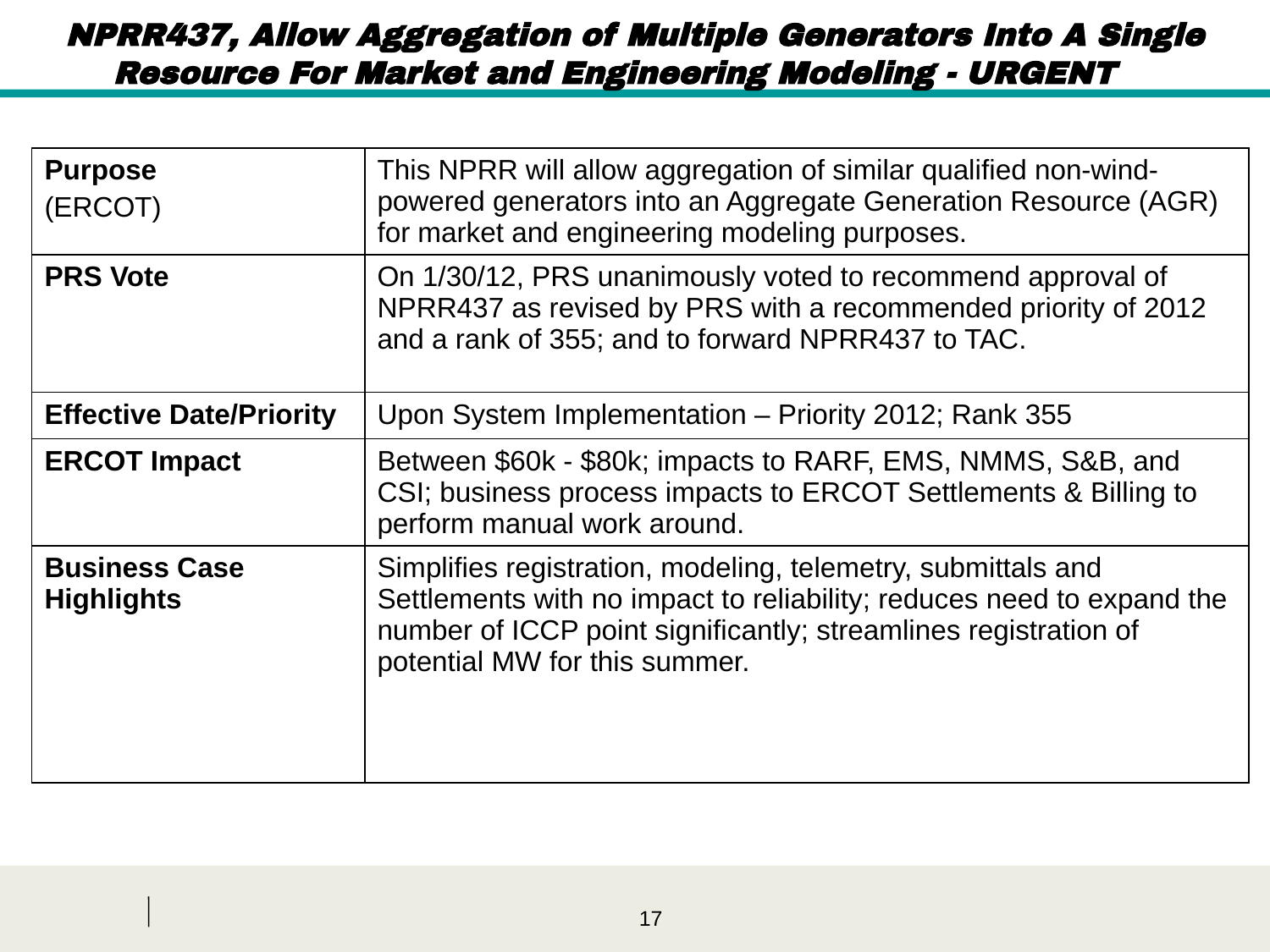

NPRR437, Allow Aggregation of Multiple Generators Into A Single Resource For Market and Engineering Modeling - Urgent
| Purpose (ERCOT) | This NPRR will allow aggregation of similar qualified non-wind-powered generators into an Aggregate Generation Resource (AGR) for market and engineering modeling purposes. |
| --- | --- |
| PRS Vote | On 1/30/12, PRS unanimously voted to recommend approval of NPRR437 as revised by PRS with a recommended priority of 2012 and a rank of 355; and to forward NPRR437 to TAC. |
| Effective Date/Priority | Upon System Implementation – Priority 2012; Rank 355 |
| ERCOT Impact | Between $60k - $80k; impacts to RARF, EMS, NMMS, S&B, and CSI; business process impacts to ERCOT Settlements & Billing to perform manual work around. |
| Business Case Highlights | Simplifies registration, modeling, telemetry, submittals and Settlements with no impact to reliability; reduces need to expand the number of ICCP point significantly; streamlines registration of potential MW for this summer. |